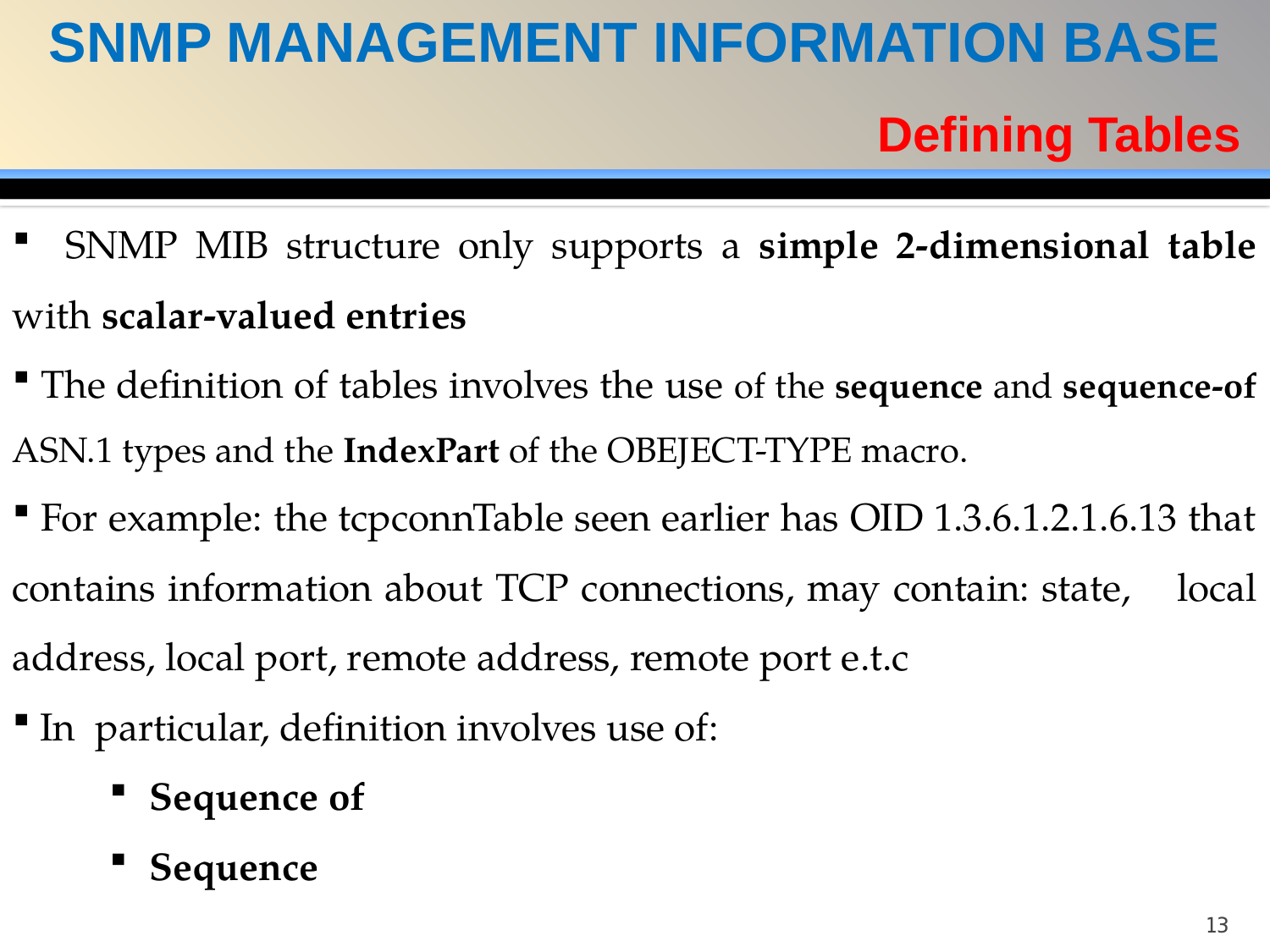

SNMP MANAGEMENT INFORMATION BASE
Defining Tables
  SNMP MIB structure only supports a simple 2-dimensional table with scalar-valued entries
 The definition of tables involves the use of the sequence and sequence-of ASN.1 types and the IndexPart of the OBEJECT-TYPE macro.
 For example: the tcpconnTable seen earlier has OID 1.3.6.1.2.1.6.13 that contains information about TCP connections, may contain: state, 	local address, local port, remote address, remote port e.t.c
 In  particular, definition involves use of:
 Sequence of
 Sequence

13